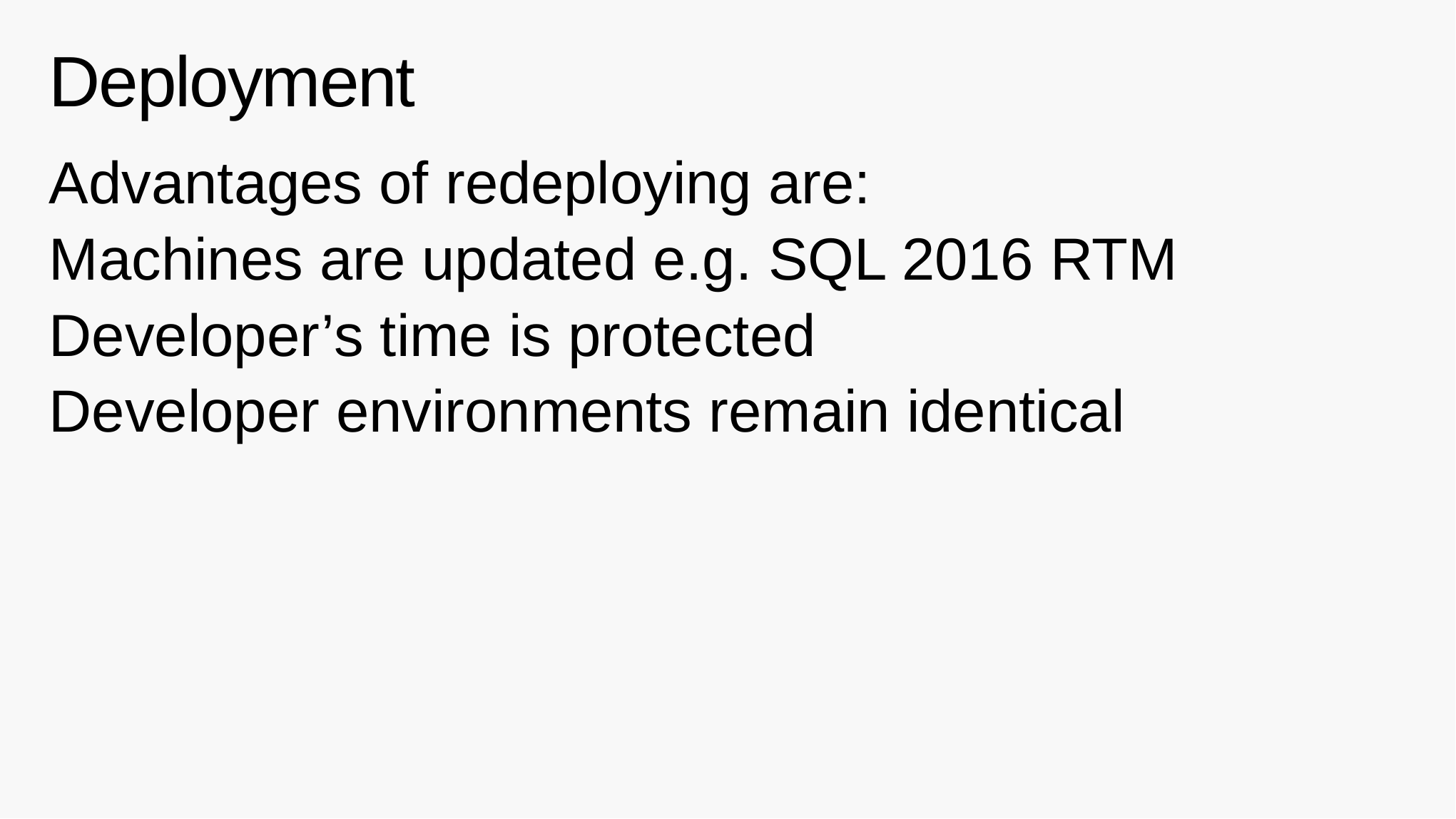

# Deployment
Advantages of redeploying are:
Machines are updated e.g. SQL 2016 RTM
Developer’s time is protected
Developer environments remain identical